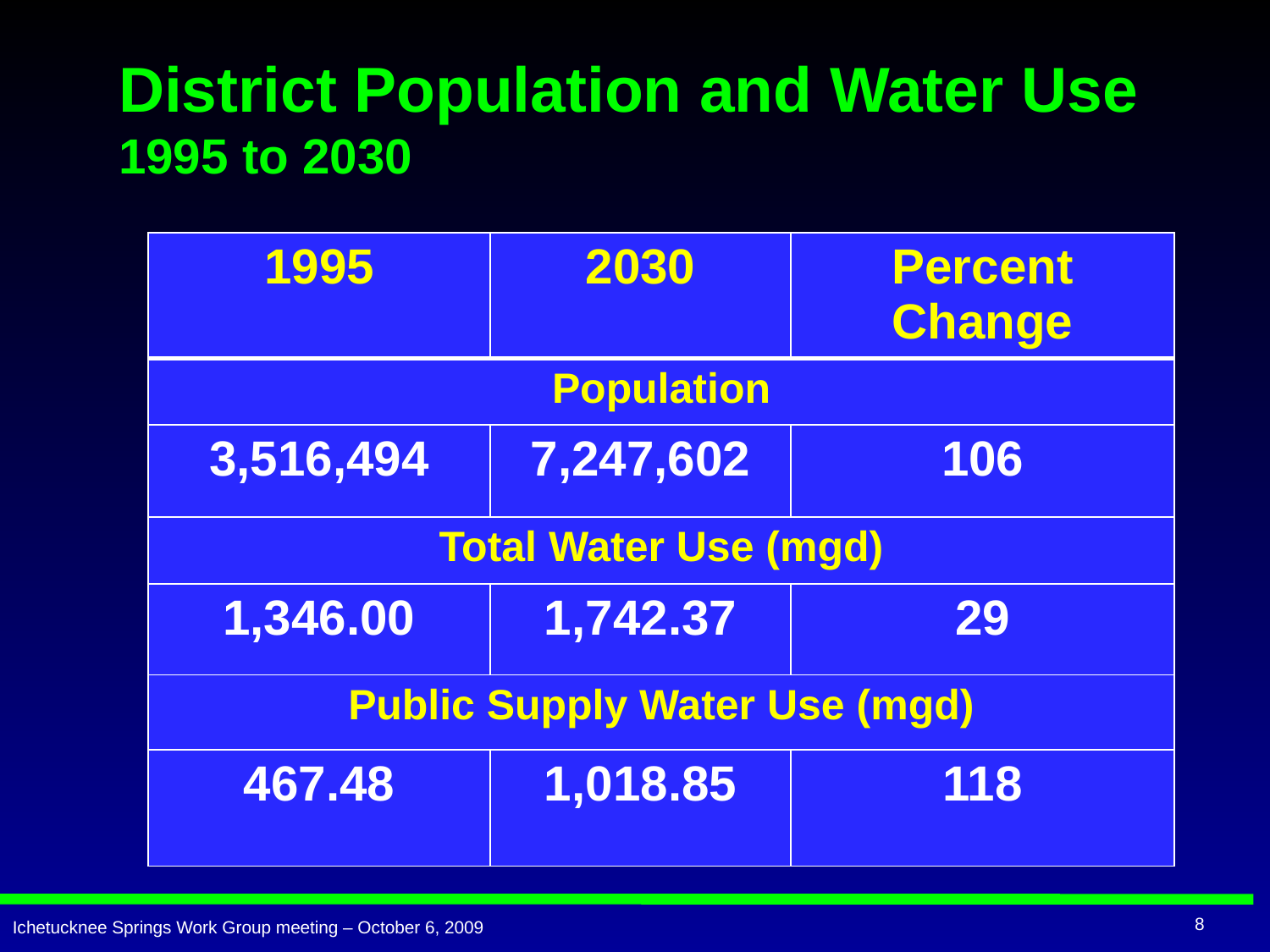

# District Population and Water Use 1995 to 2030
| 1995 | 2030 | Percent Change |
| --- | --- | --- |
| Population |  |  |
| 3,516,494 | 7,247,602 | 106 |
| Total Water Use (mgd) |  |  |
| 1,346.00 | 1,742.37 | 29 |
| Public Supply Water Use (mgd) |  |  |
| 467.48 | 1,018.85 | 118 |
8
Ichetucknee Springs Work Group meeting – October 6, 2009